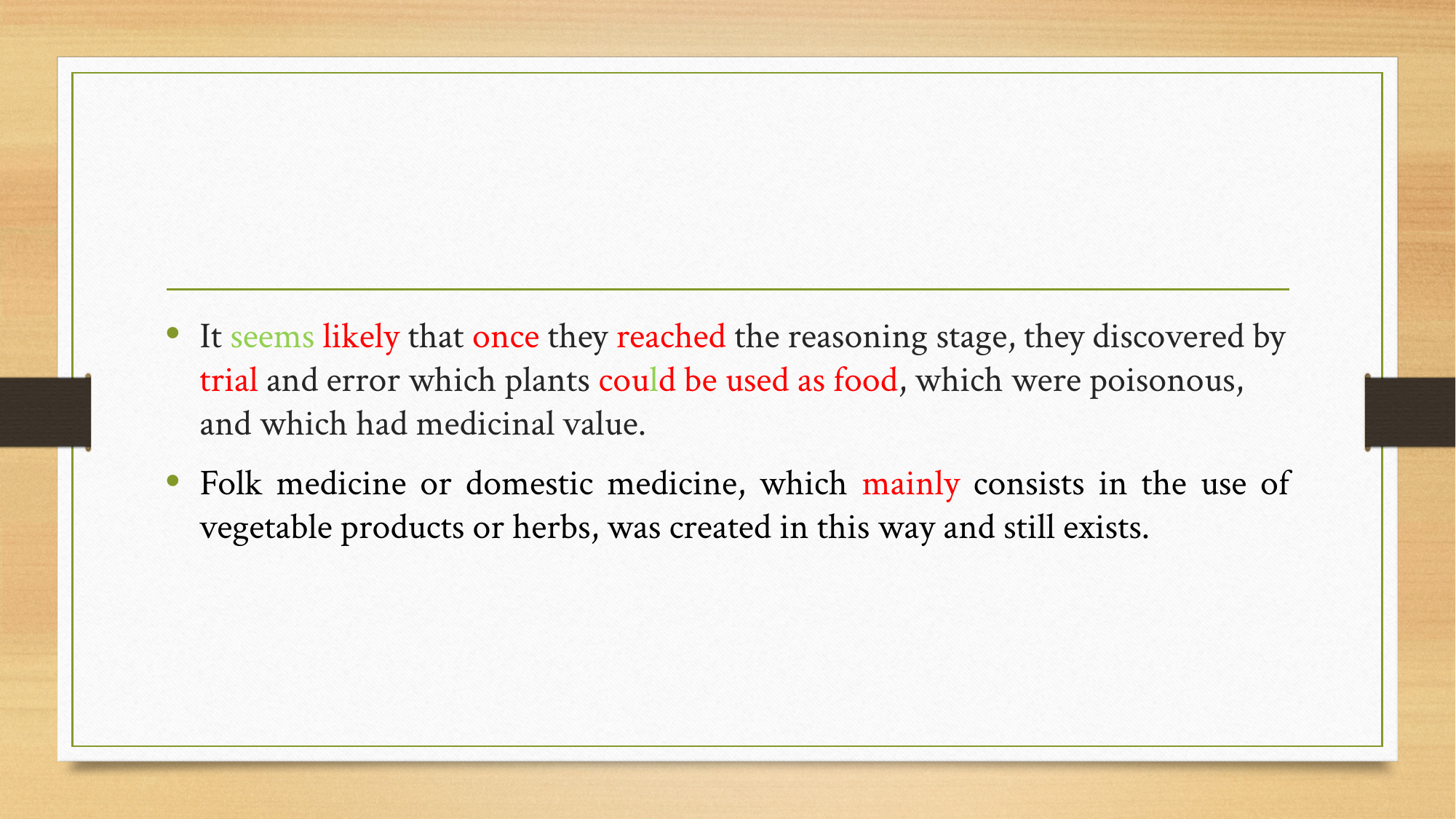

It seems likely that once they reached the reasoning stage, they discovered by trial and error which plants could be used as food, which were poisonous, and which had medicinal value.
Folk medicine or domestic medicine, which mainly consists in the use of vegetable products or herbs, was created in this way and still exists.